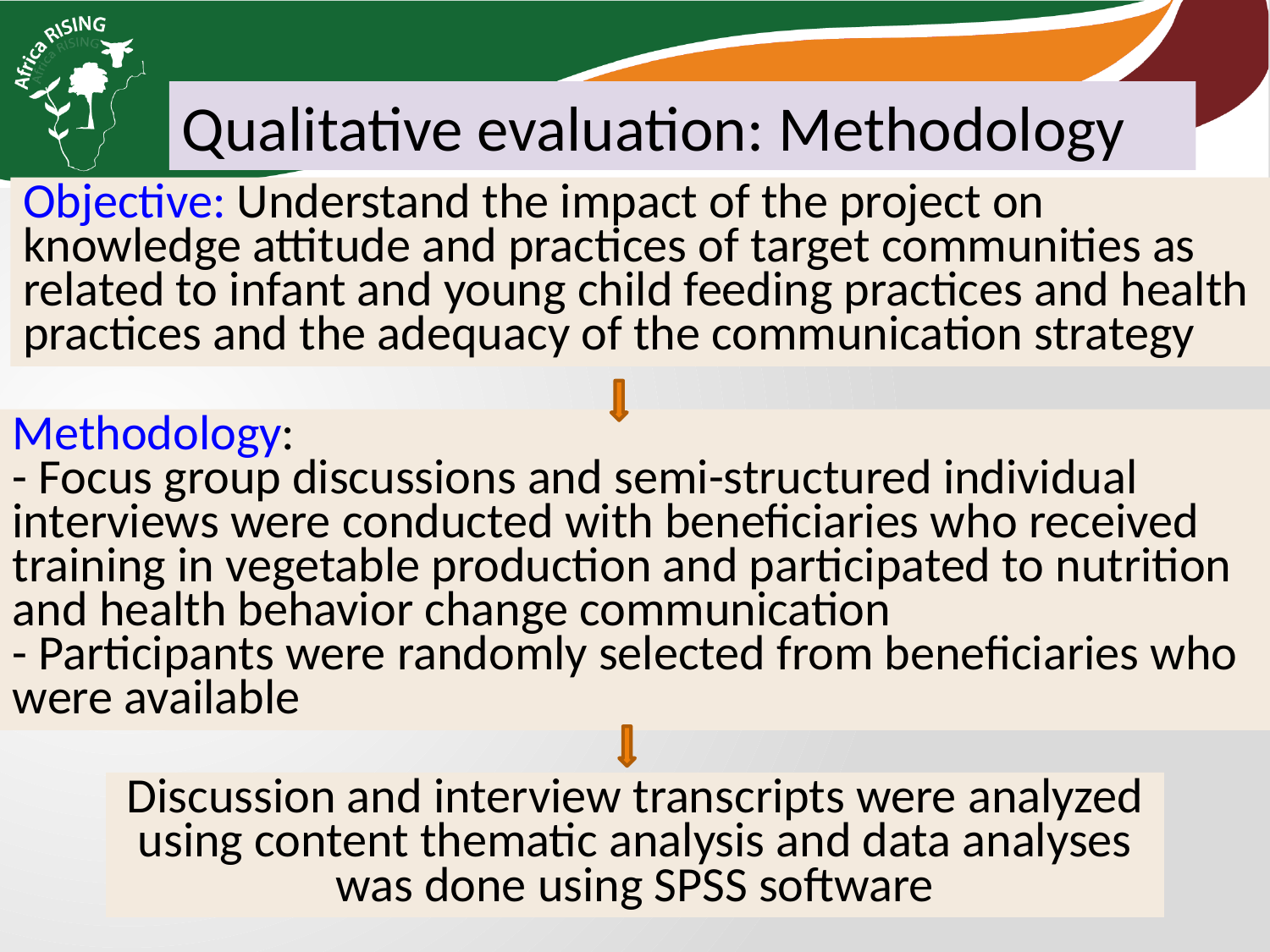

Qualitative evaluation: Methodology
Objective: Understand the impact of the project on knowledge attitude and practices of target communities as related to infant and young child feeding practices and health practices and the adequacy of the communication strategy

Methodology:
- Focus group discussions and semi-structured individual interviews were conducted with beneficiaries who received training in vegetable production and participated to nutrition and health behavior change communication
- Participants were randomly selected from beneficiaries who were available

Discussion and interview transcripts were analyzed using content thematic analysis and data analyses was done using SPSS software